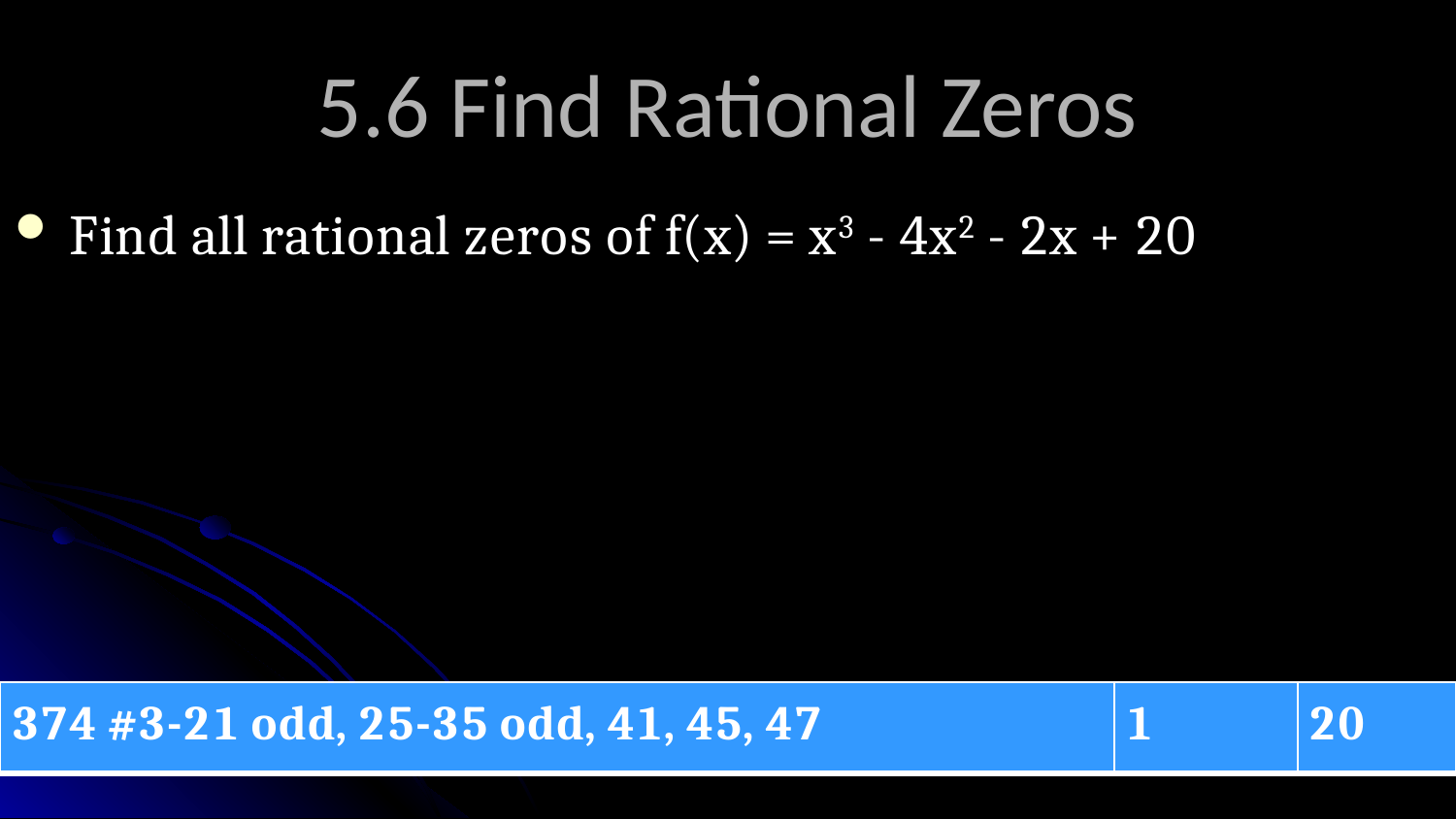

# 5.6 Find Rational Zeros
Find all rational zeros of f(x) = x3 - 4x2 - 2x + 20

| 374 #3-21 odd, 25-35 odd, 41, 45, 47 | 1 | 20 |
| --- | --- | --- |